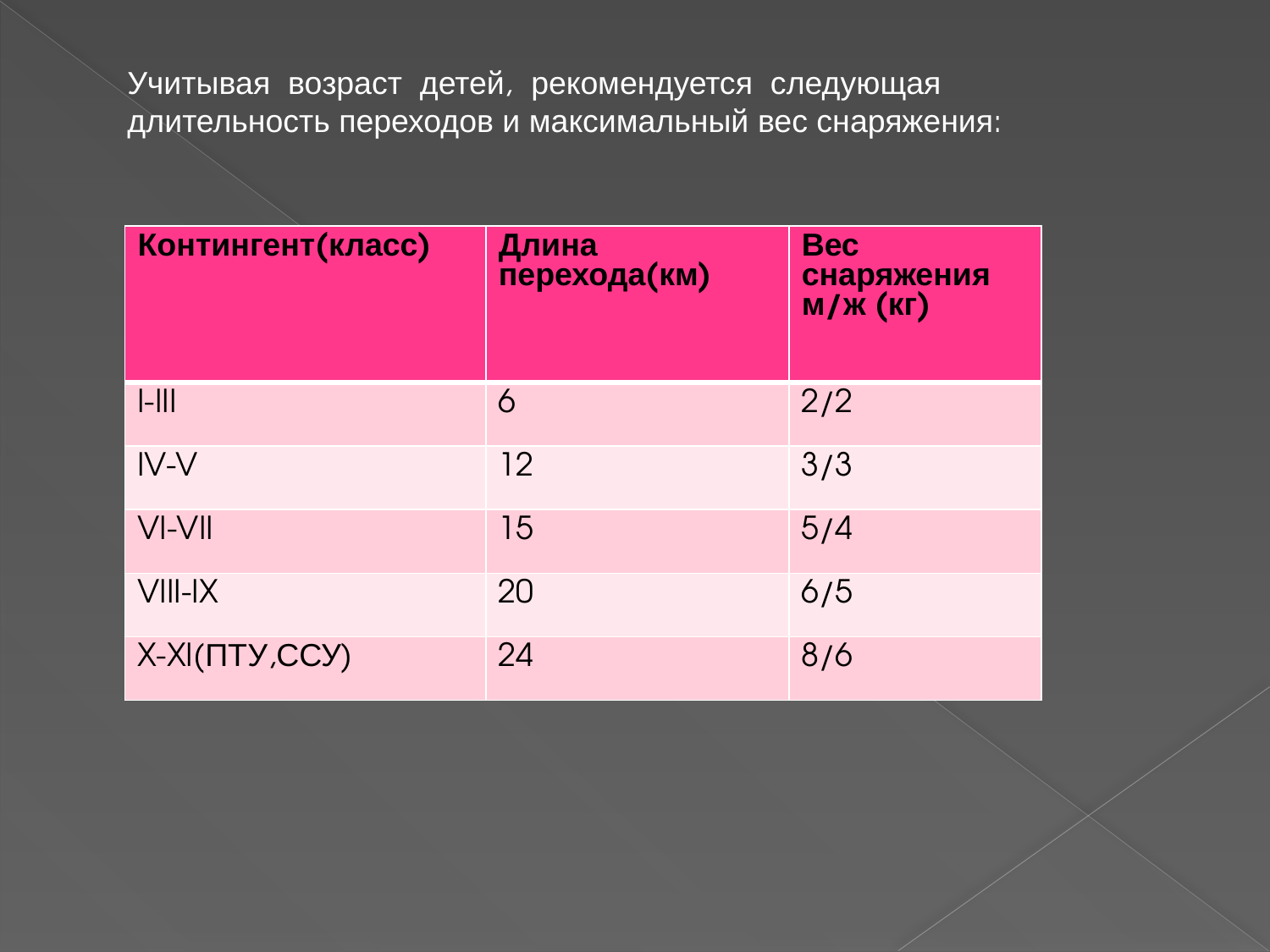

Учитывая  возраст  детей,  рекомендуется  следующая  длительность переходов и максимальный вес снаряжения:
| Контингент(класс) | Длина перехода(км) | Вес снаряжения м/ж (кг) |
| --- | --- | --- |
| I-III | 6 | 2/2 |
| IV-V | 12 | 3/3 |
| VI-VII | 15 | 5/4 |
| VIII-IX | 20 | 6/5 |
| X-XI(ПТУ,ССУ) | 24 | 8/6 |